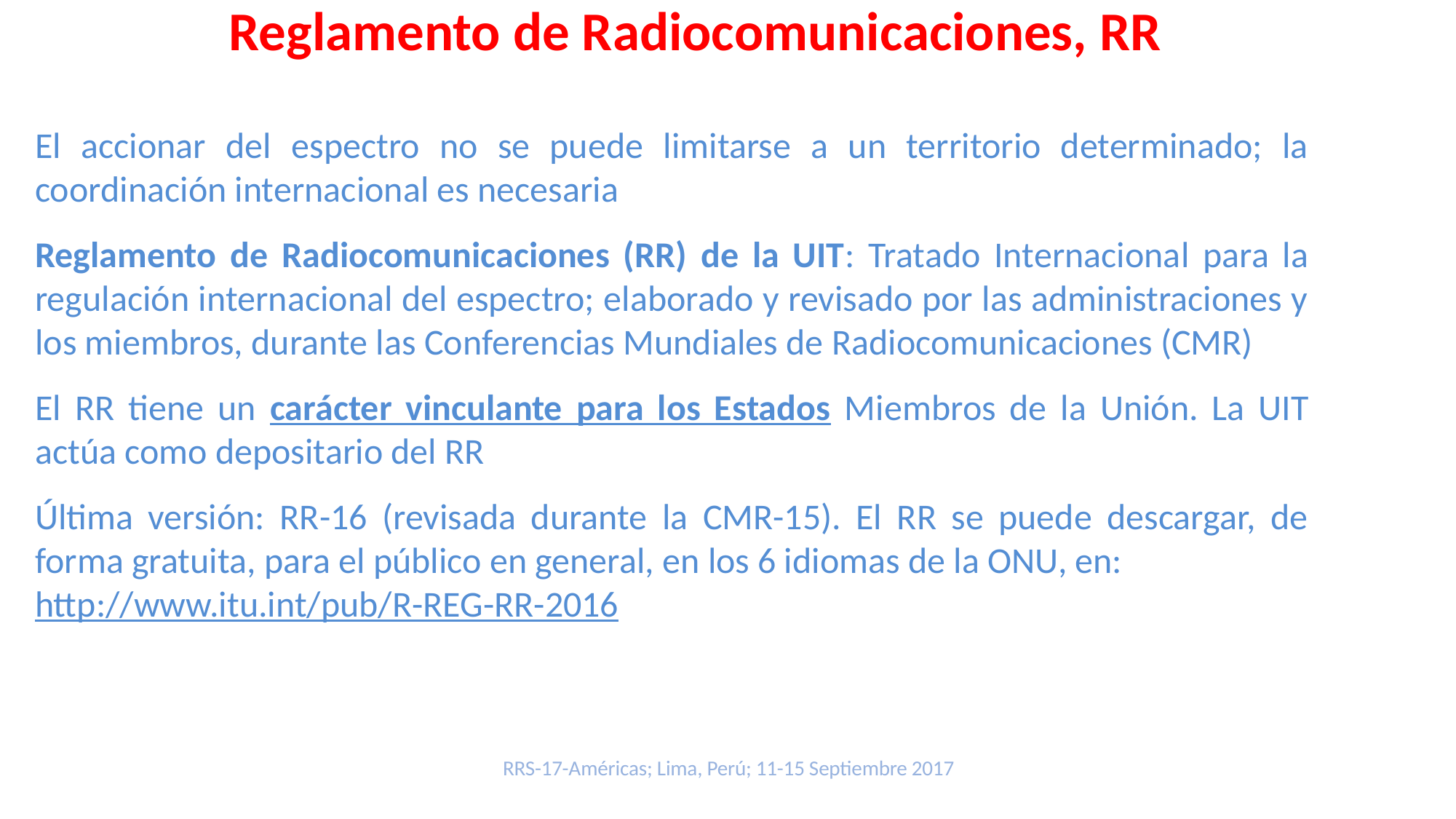

Reglamento de Radiocomunicaciones, RR
El accionar del espectro no se puede limitarse a un territorio determinado; la coordinación internacional es necesaria

Reglamento de Radiocomunicaciones (RR) de la UIT: Tratado Internacional para la regulación internacional del espectro; elaborado y revisado por las administraciones y los miembros, durante las Conferencias Mundiales de Radiocomunicaciones (CMR)

El RR tiene un carácter vinculante para los Estados Miembros de la Unión. La UIT actúa como depositario del RR

Última versión: RR-16 (revisada durante la CMR-15). El RR se puede descargar, de forma gratuita, para el público en general, en los 6 idiomas de la ONU, en:
http://www.itu.int/pub/R-REG-RR-2016
RRS-17-Américas; Lima, Perú; 11-15 Septiembre 2017